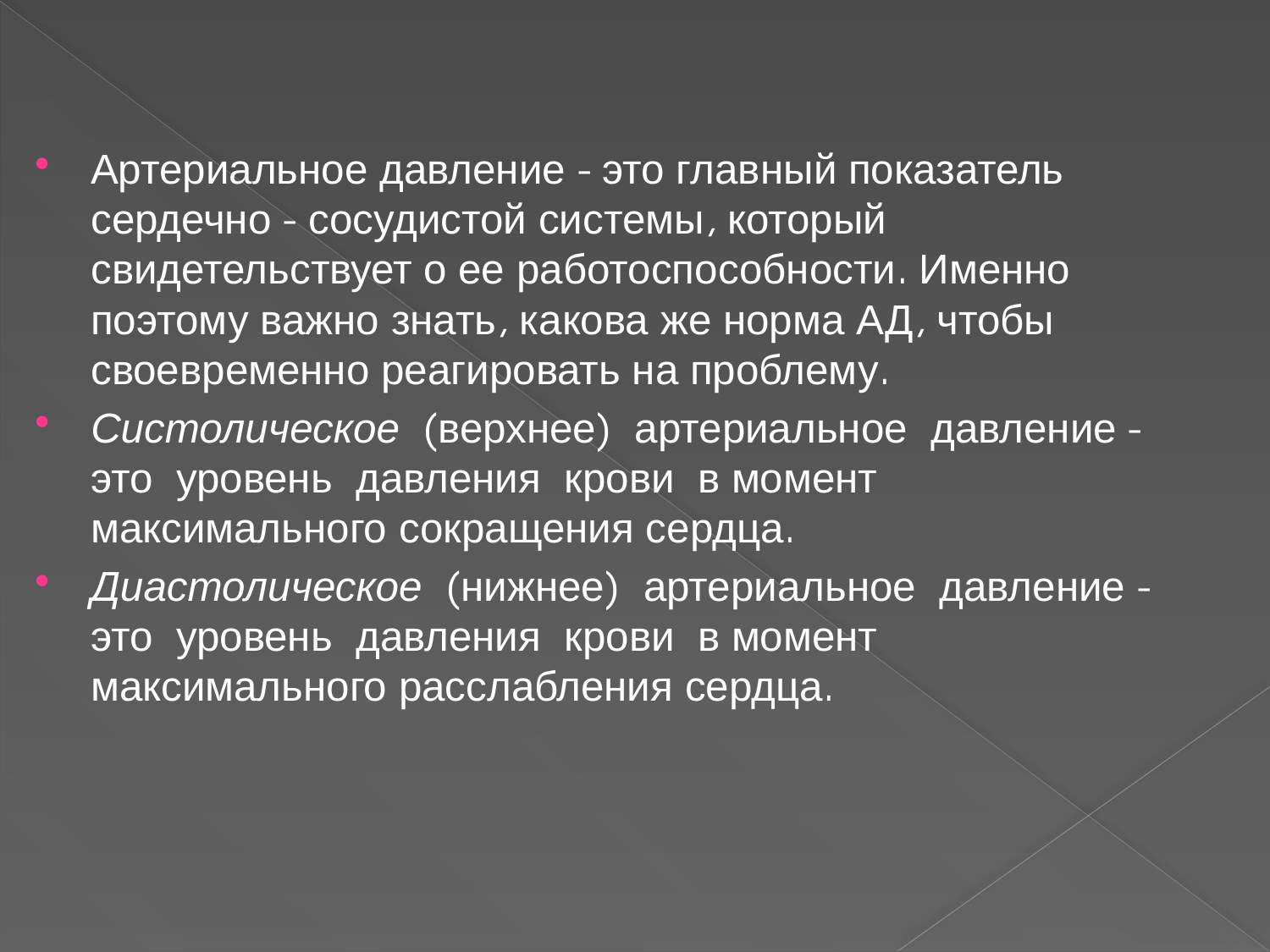

Артериальное давление - это главный показатель сердечно - сосудистой системы, который свидетельствует о ее работоспособности. Именно поэтому важно знать, какова же норма АД, чтобы своевременно реагировать на проблему.
Систолическое  (верхнее)  артериальное  давление - это  уровень  давления  крови  в момент максимального сокращения сердца.
Диастолическое  (нижнее)  артериальное  давление - это  уровень  давления  крови  в момент максимального расслабления сердца.

#